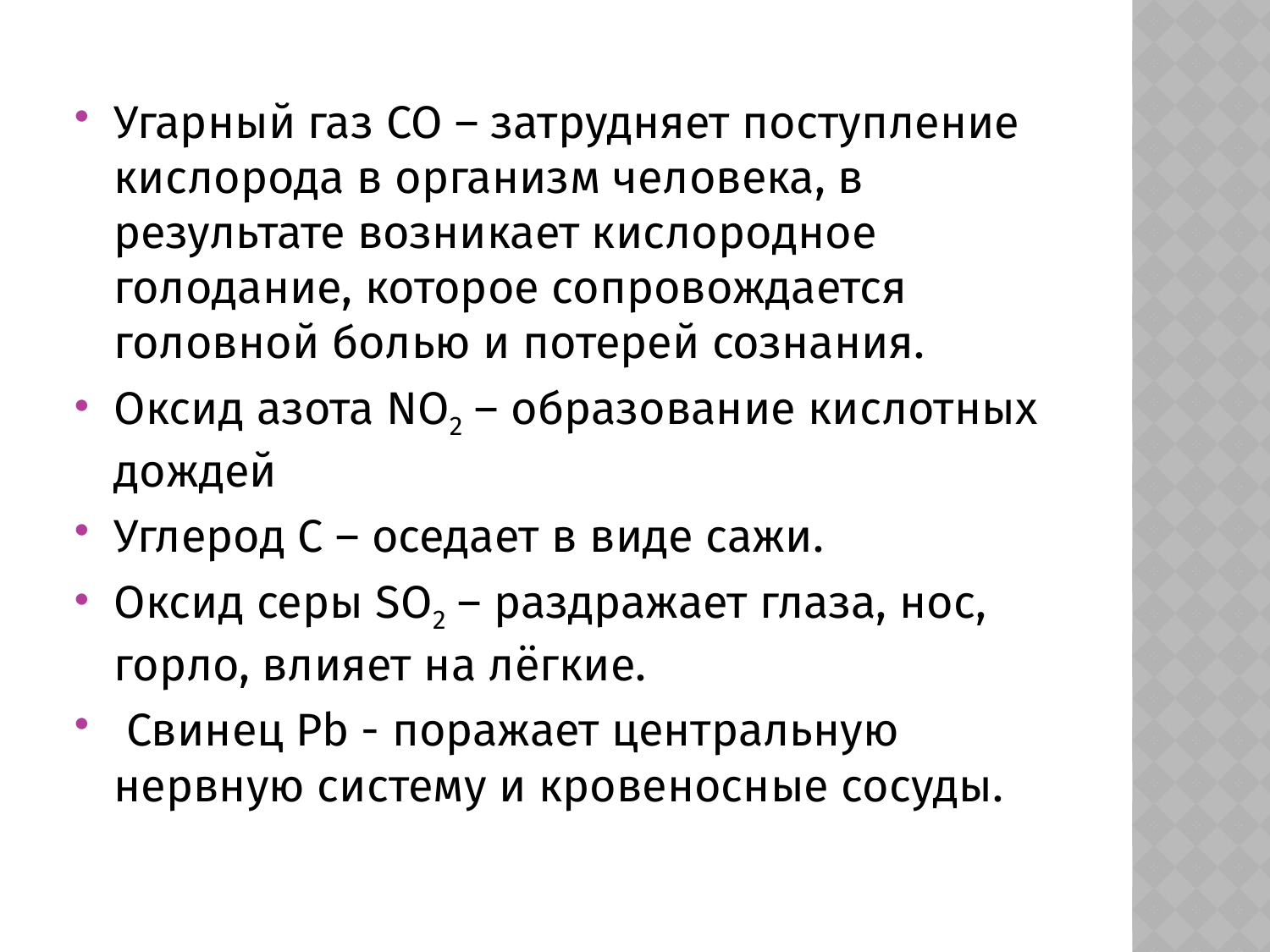

Угарный газ СО – затрудняет поступление кислорода в организм человека, в результате возникает кислородное голодание, которое сопровождается головной болью и потерей сознания.
Оксид азота NO2 – образование кислотных дождей
Углерод С – оседает в виде сажи.
Оксид серы SO2 – раздражает глаза, нос, горло, влияет на лёгкие.
 Свинец Pb - поражает центральную нервную систему и кровеносные сосуды.